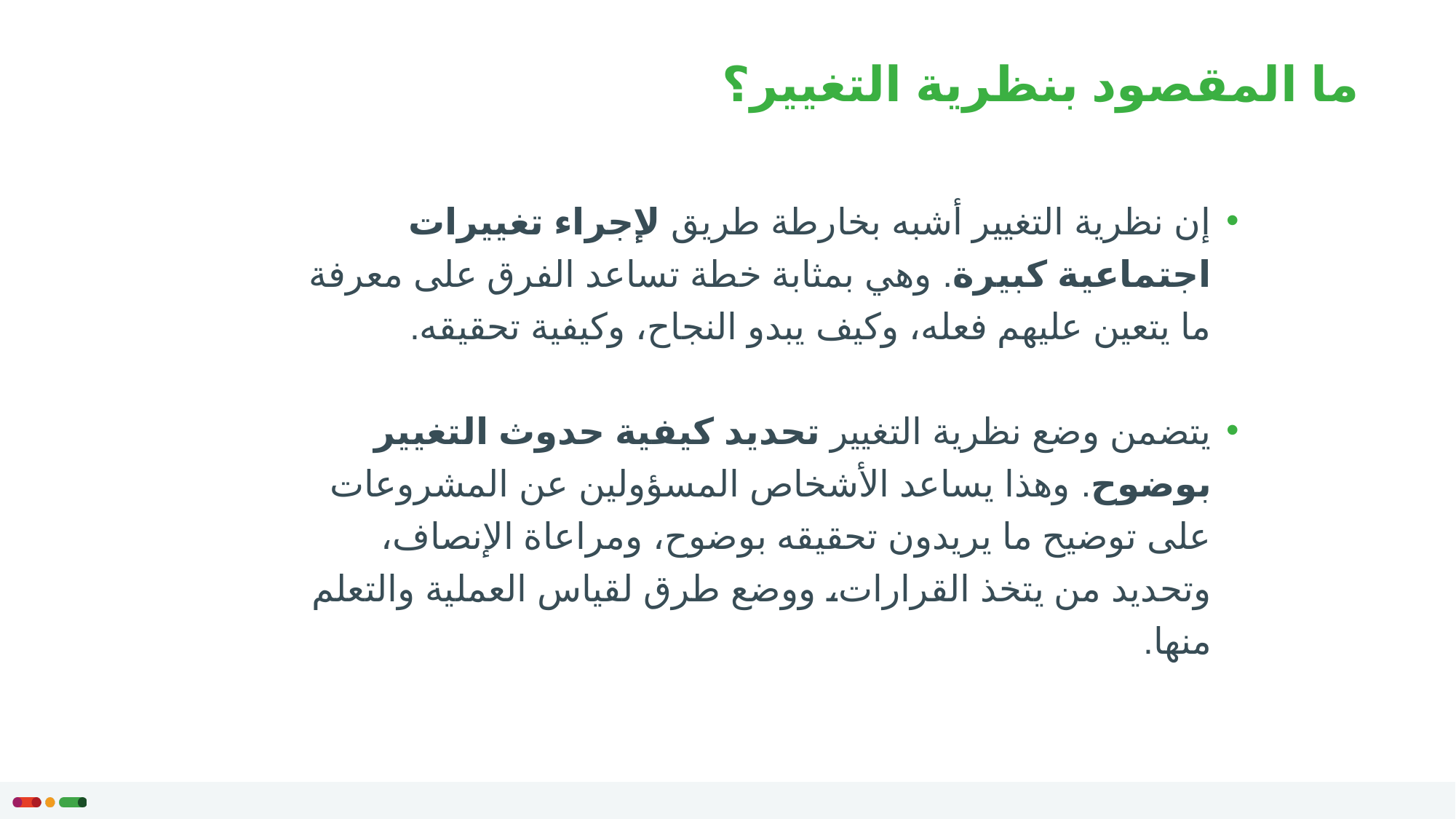

ما المقصود بنظرية التغيير؟
إن نظرية التغيير أشبه بخارطة طريق لإجراء تغييرات اجتماعية كبيرة. وهي بمثابة خطة تساعد الفرق على معرفة ما يتعين عليهم فعله، وكيف يبدو النجاح، وكيفية تحقيقه.

يتضمن وضع نظرية التغيير تحديد كيفية حدوث التغيير بوضوح. وهذا يساعد الأشخاص المسؤولين عن المشروعات على توضيح ما يريدون تحقيقه بوضوح، ومراعاة الإنصاف، وتحديد من يتخذ القرارات، ووضع طرق لقياس العملية والتعلم منها.